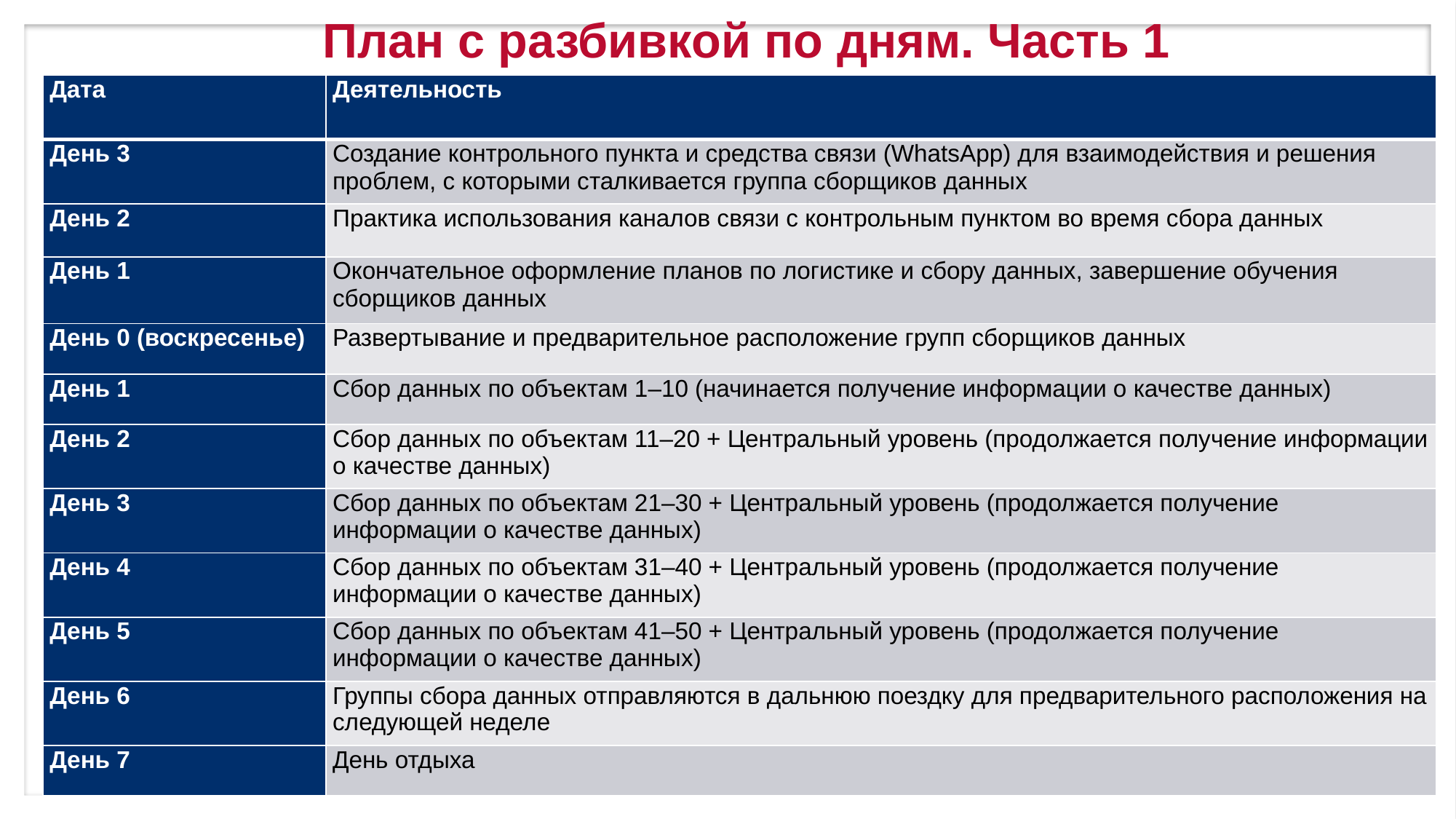

# План с разбивкой по дням. Часть 1
| Дата | Деятельность |
| --- | --- |
| День 3 | Создание контрольного пункта и средства связи (WhatsApp) для взаимодействия и решения проблем, с которыми сталкивается группа сборщиков данных |
| День 2 | Практика использования каналов связи с контрольным пунктом во время сбора данных |
| День 1 | Окончательное оформление планов по логистике и сбору данных, завершение обучения сборщиков данных |
| День 0 (воскресенье) | Развертывание и предварительное расположение групп сборщиков данных |
| День 1 | Сбор данных по объектам 1–10 (начинается получение информации о качестве данных) |
| День 2 | Сбор данных по объектам 11–20 + Центральный уровень (продолжается получение информации о качестве данных) |
| День 3 | Сбор данных по объектам 21–30 + Центральный уровень (продолжается получение информации о качестве данных) |
| День 4 | Сбор данных по объектам 31–40 + Центральный уровень (продолжается получение информации о качестве данных) |
| День 5 | Сбор данных по объектам 41–50 + Центральный уровень (продолжается получение информации о качестве данных) |
| День 6 | Группы сбора данных отправляются в дальнюю поездку для предварительного расположения на следующей неделе |
| День 7 | День отдыха |